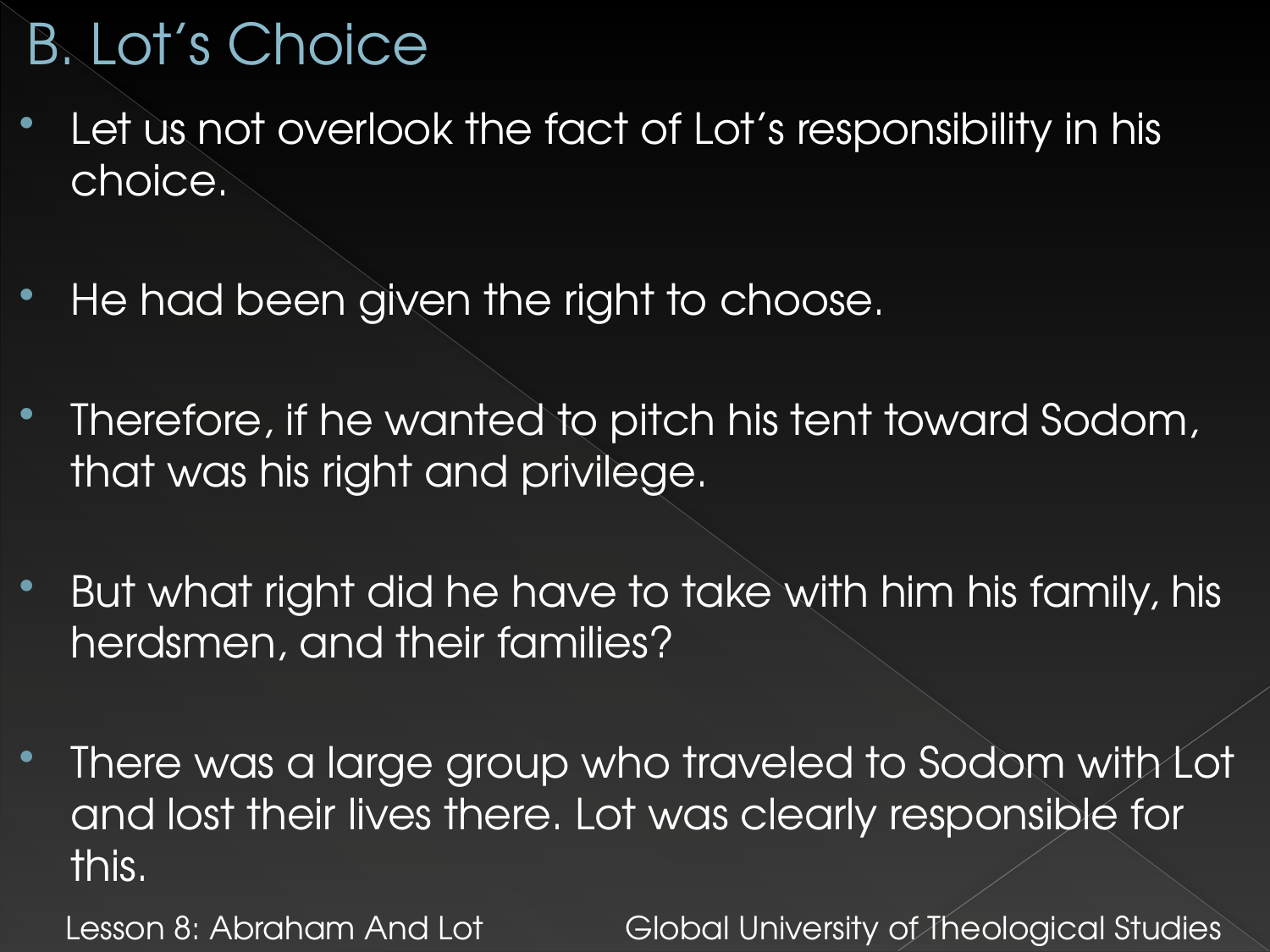

# B. Lot’s Choice
Let us not overlook the fact of Lot’s responsibility in his choice.

He had been given the right to choose.

Therefore, if he wanted to pitch his tent toward Sodom, that was his right and privilege.

But what right did he have to take with him his family, his herdsmen, and their families?

There was a large group who traveled to Sodom with Lot and lost their lives there. Lot was clearly responsible for this.
Lesson 8: Abraham And Lot                Global University of Theological Studies